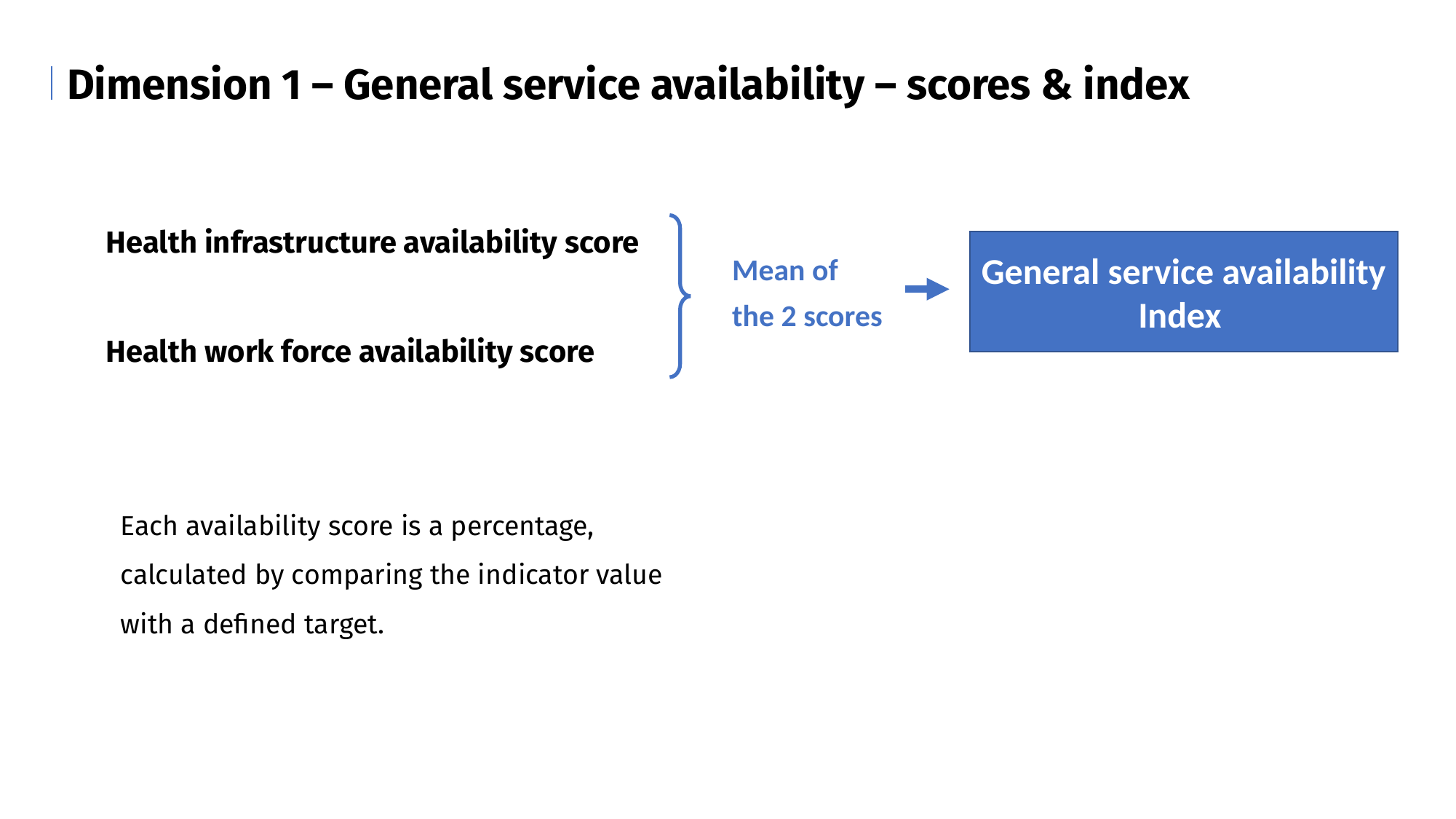

Dimension 1 – General service availability – scores & index

Health infrastructure availability score

Health work force availability score

General service availability Index
Mean of
the 2 scores
Each availability score is a percentage, calculated by comparing the indicator value with a defined target.